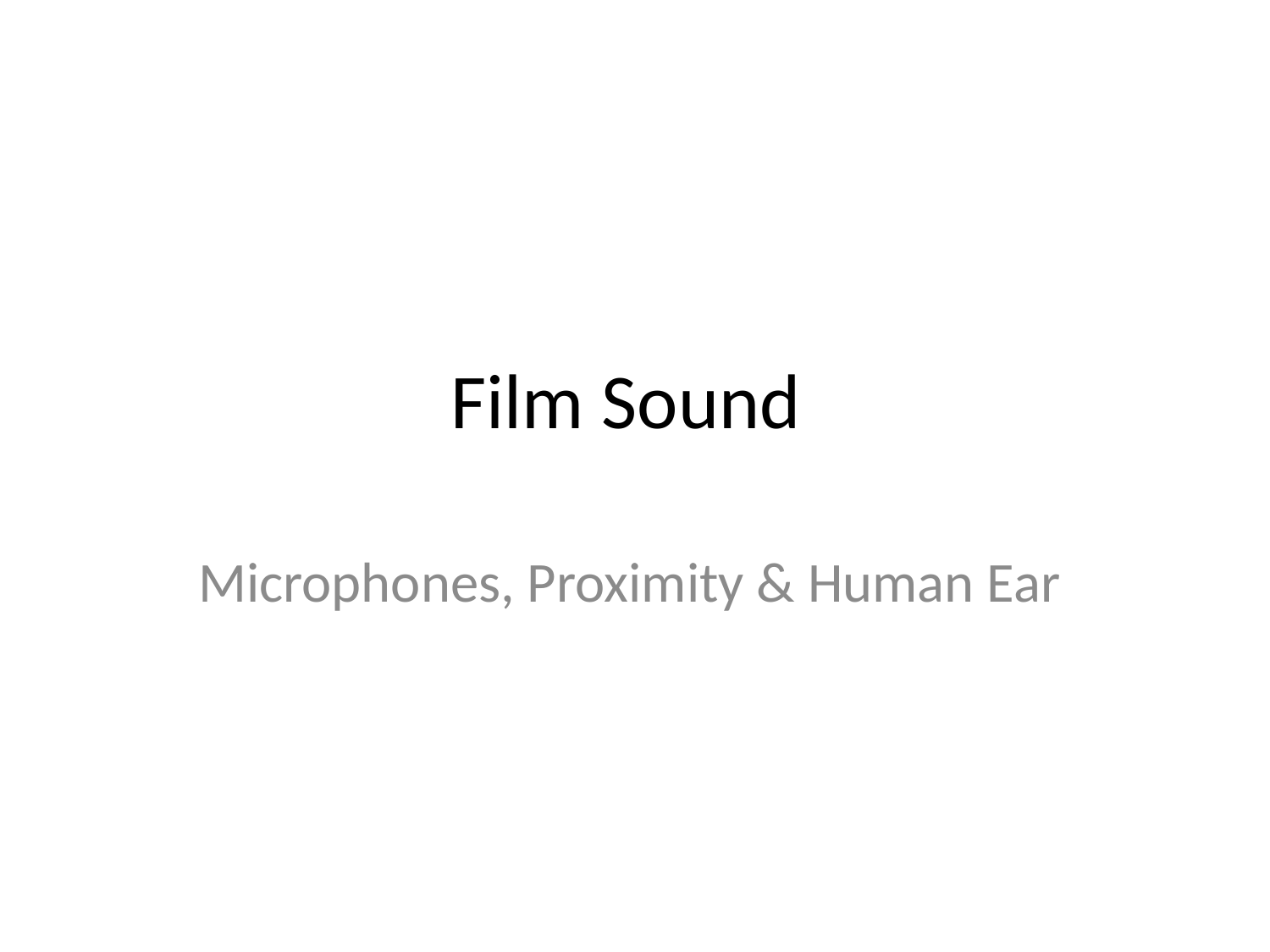

# Film Sound
Microphones, Proximity & Human Ear